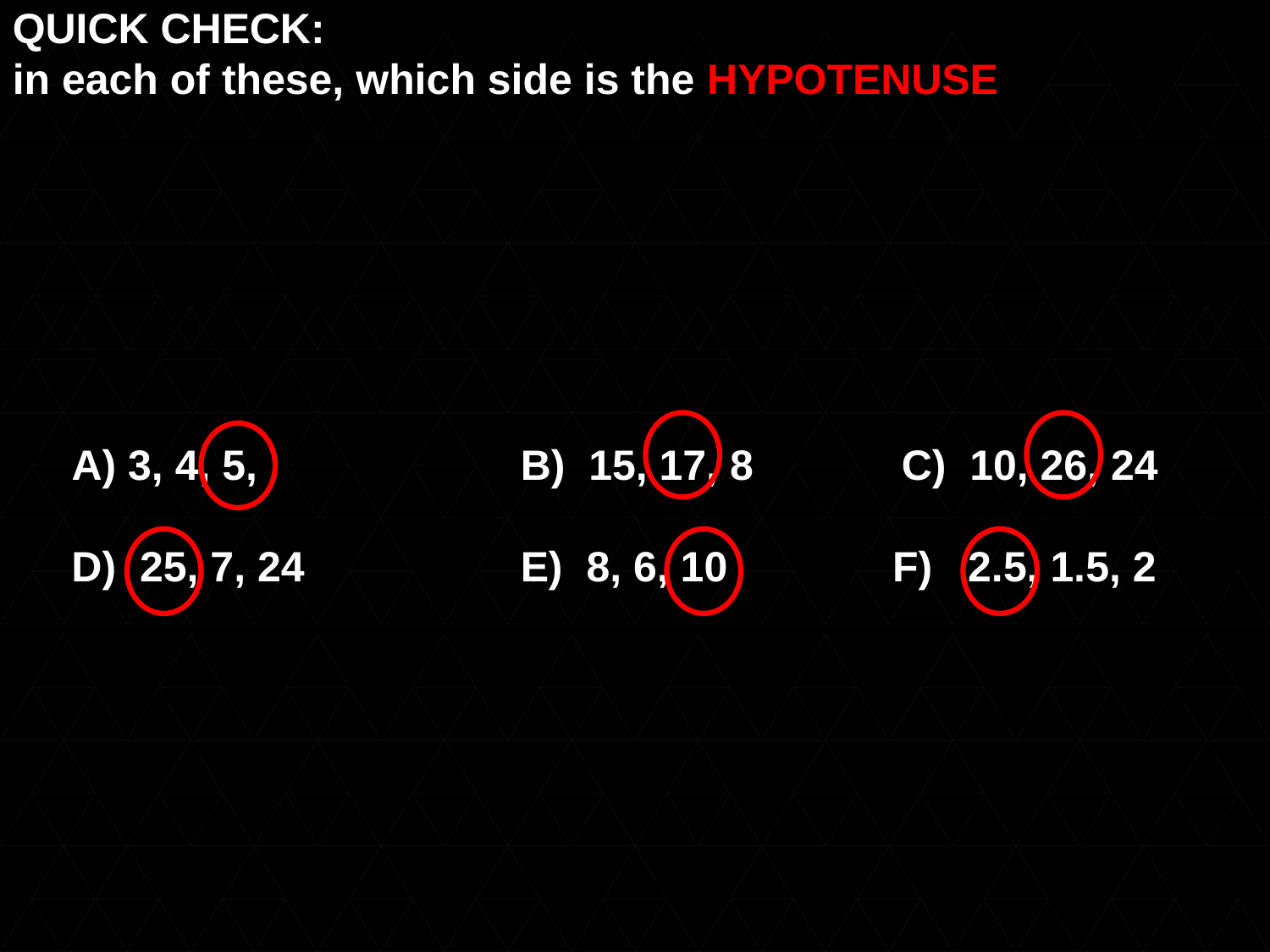

QUICK CHECK:
in each of these, which side is the HYPOTENUSE
     A) 3, 4, 5, 		B)  15, 17, 8		C)  10, 26, 24
     D)  25, 7, 24		E)  8, 6, 10	          F)   2.5, 1.5, 2